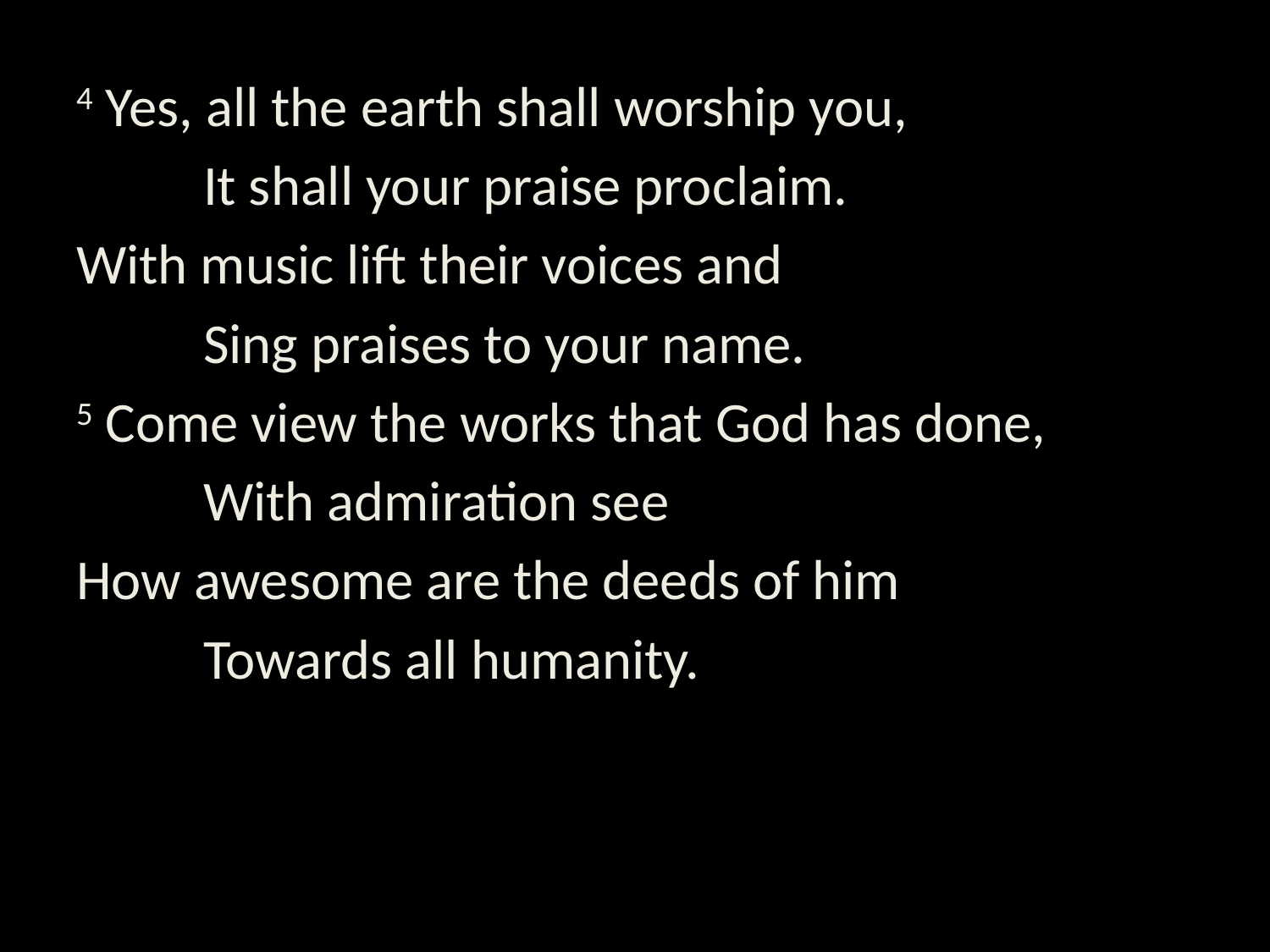

4 Yes, all the earth shall worship you,
	It shall your praise proclaim.
With music lift their voices and
	Sing praises to your name.
5 Come view the works that God has done,
	With admiration see
How awesome are the deeds of him
	Towards all humanity.